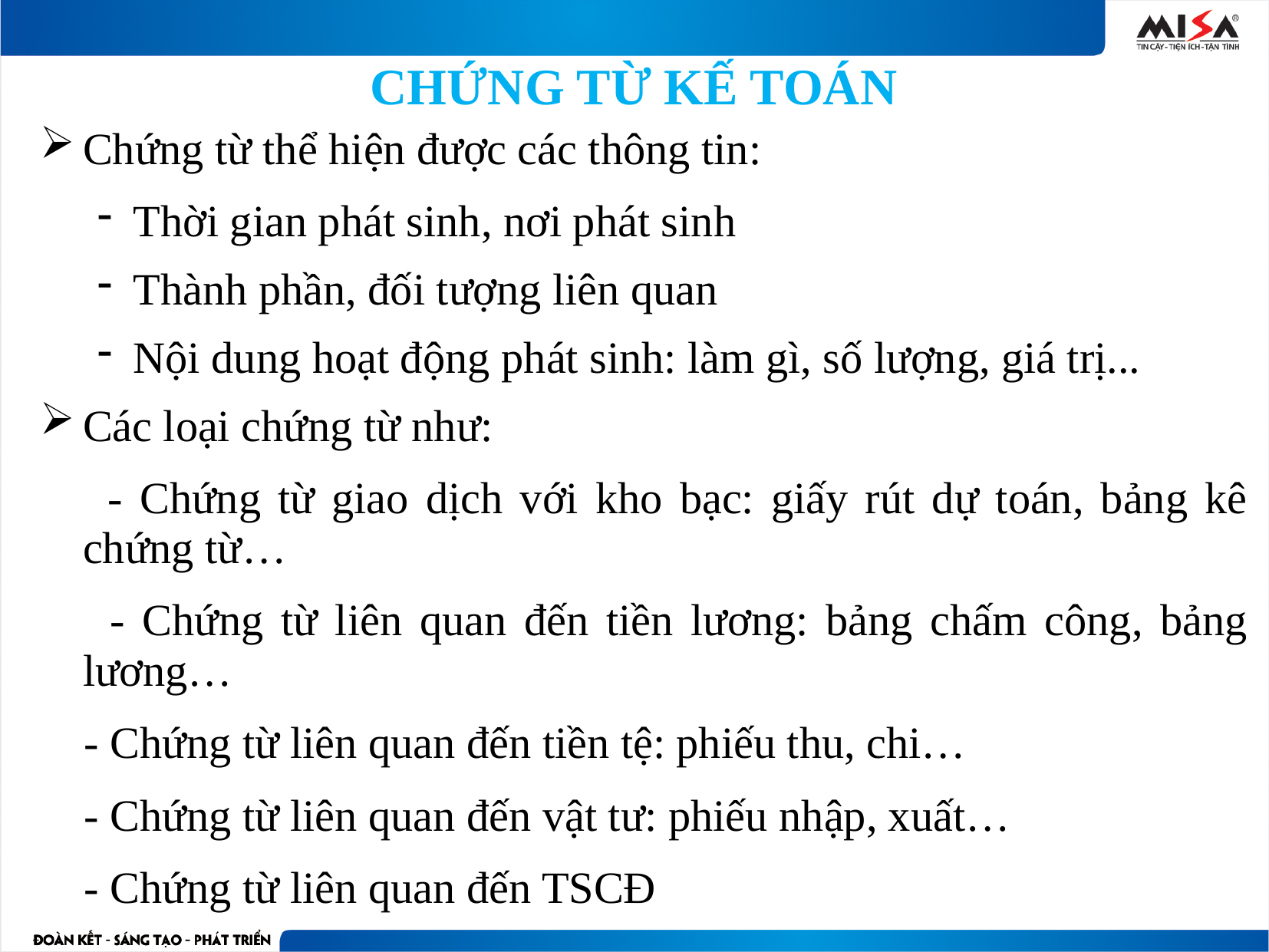

# CHỨNG TỪ KẾ TOÁN
Chứng từ thể hiện được các thông tin:
Thời gian phát sinh, nơi phát sinh
Thành phần, đối tượng liên quan
Nội dung hoạt động phát sinh: làm gì, số lượng, giá trị...
Các loại chứng từ như:
    - Chứng từ giao dịch với kho bạc: giấy rút dự toán, bảng kê chứng từ…
    - Chứng từ liên quan đến tiền lương: bảng chấm công, bảng lương…
    - Chứng từ liên quan đến tiền tệ: phiếu thu, chi…
    - Chứng từ liên quan đến vật tư: phiếu nhập, xuất…
    - Chứng từ liên quan đến TSCĐ